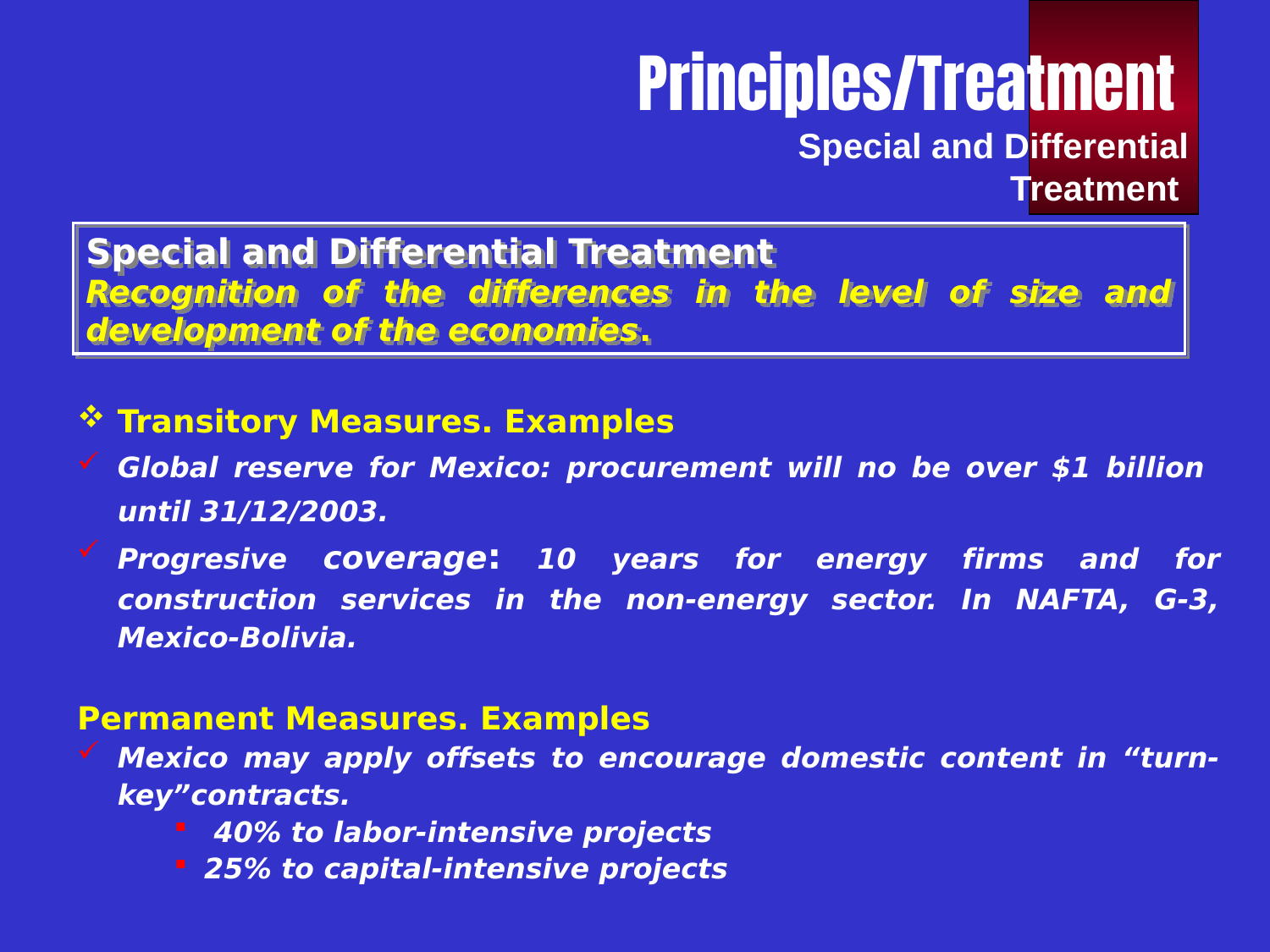

Principles/Treatment
Special and Differential Treatment
Special and Differential Treatment
Recognition of the differences in the level of size and development of the economies.
Transitory Measures. Examples
Global reserve for Mexico: procurement will no be over $1 billion  until 31/12/2003.
Progresive coverage: 10 years for energy firms and for construction services in the non-energy sector. In NAFTA, G-3, Mexico-Bolivia.

Permanent Measures. Examples
Mexico may apply offsets to encourage domestic content in “turn-key”contracts.
 40% to labor-intensive projects
25% to capital-intensive projects